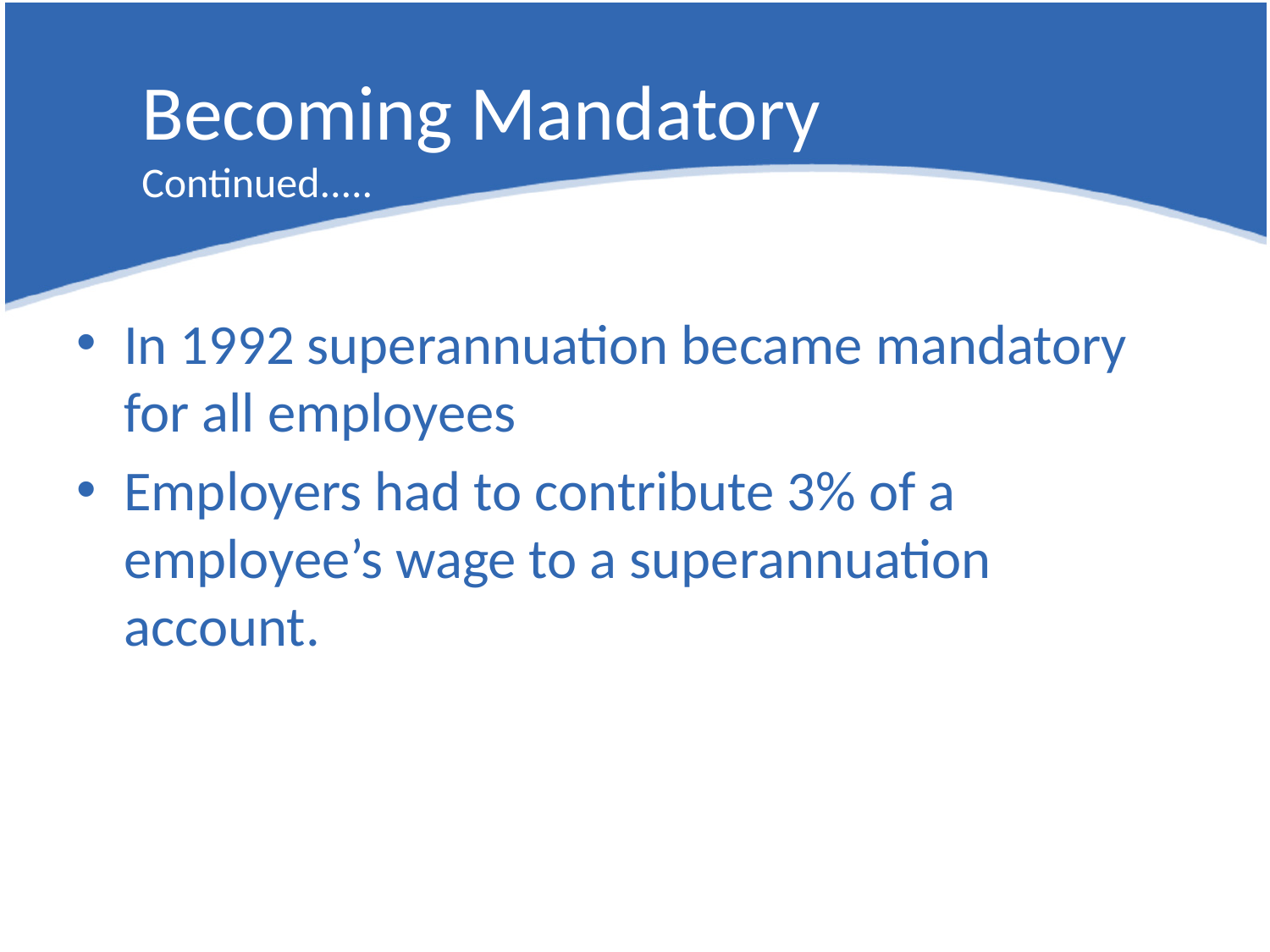

# Becoming Mandatory Continued.....
In 1992 superannuation became mandatory for all employees
Employers had to contribute 3% of a employee’s wage to a superannuation account.